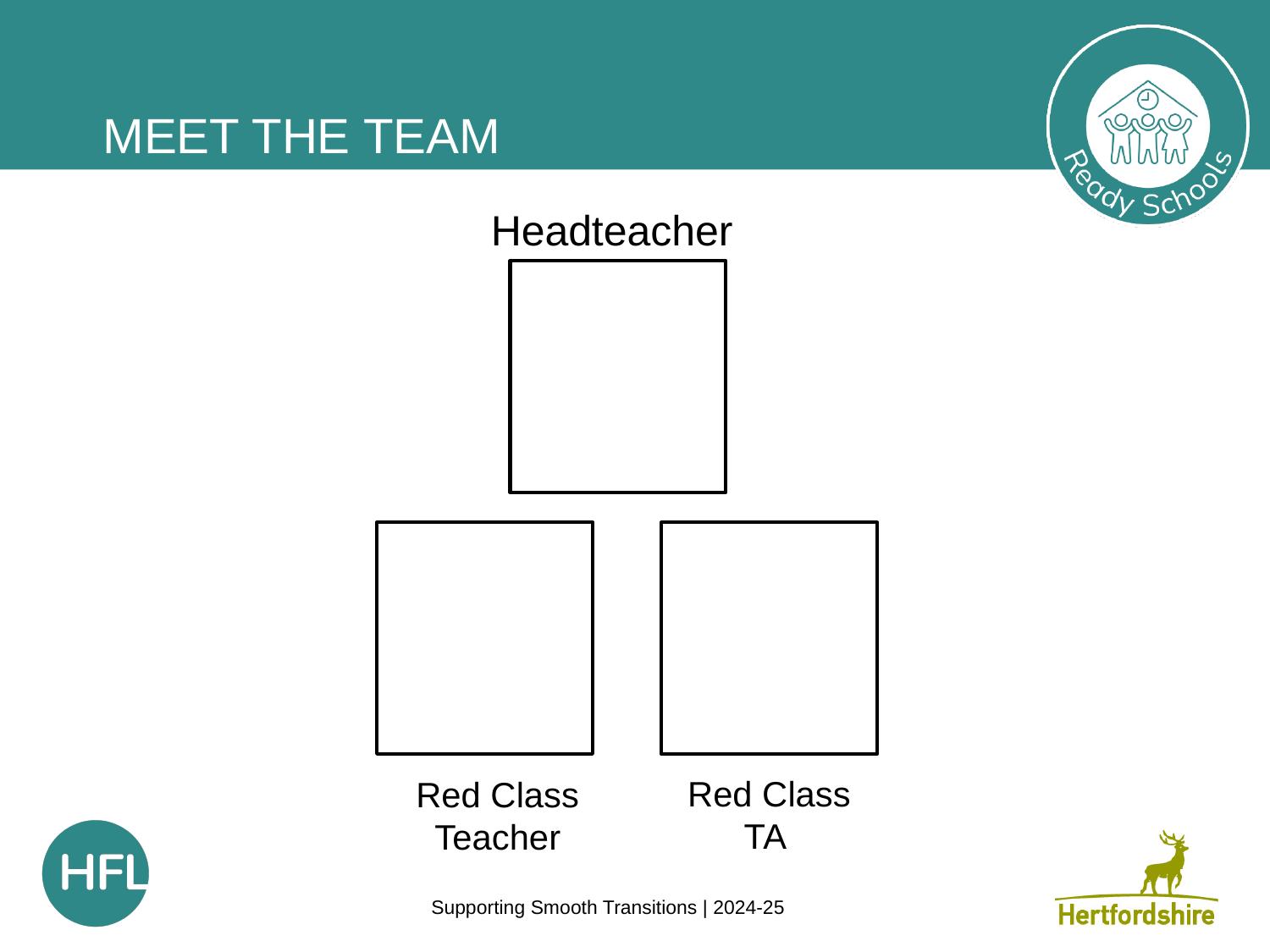

# Meet the team
Headteacher

Red Class TA
Red Class Teacher